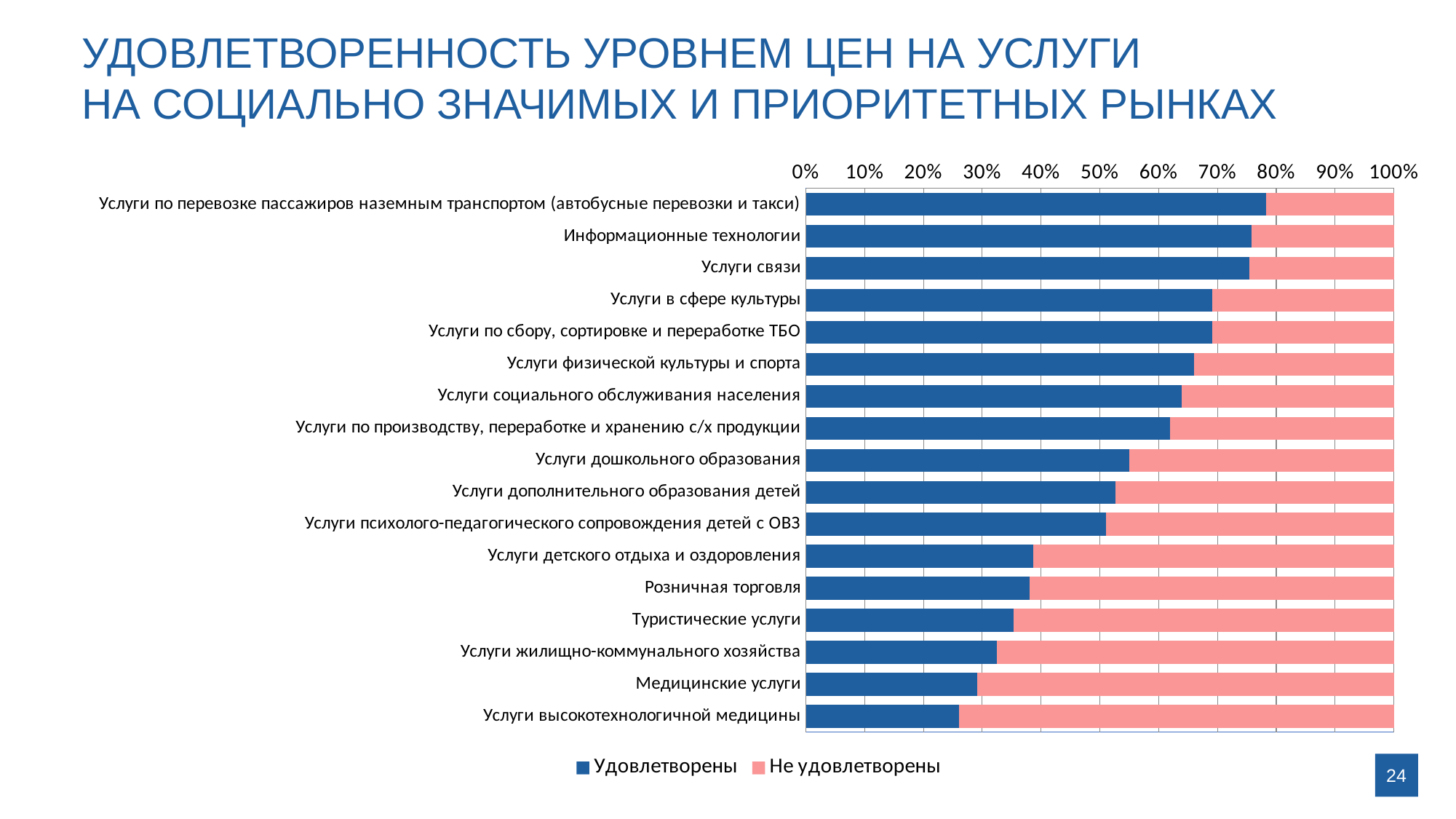

УДОВЛЕТВОРЕННОСТЬ УРОВНЕМ ЦЕН НА УСЛУГИ
НА СОЦИАЛЬНО ЗНАЧИМЫХ И ПРИОРИТЕТНЫХ РЫНКАХ

### Chart

| Category | Удовлетворены | Не удовлетворены |
|---|---|---|
| Услуги по перевозке пассажиров наземным транспортом (автобусные перевозки и такси) | 0.783 | 0.2170000000000003 |
| Информационные технологии | 0.7580000000000013 | 0.24200000000000021 |
| Услуги связи | 0.7540000000000013 | 0.2460000000000003 |
| Услуги в сфере культуры | 0.691 | 0.3090000000000006 |
| Услуги по сбору, сортировке и переработке ТБО | 0.691 | 0.3090000000000006 |
| Услуги физической культуры и спорта | 0.6600000000000016 | 0.34 |
| Услуги социального обслуживания населения | 0.6390000000000013 | 0.3610000000000003 |
| Услуги по производству, переработке и хранению с/х продукции | 0.6190000000000012 | 0.38100000000000067 |
| Услуги дошкольного образования | 0.55 | 0.45 |
| Услуги дополнительного образования детей | 0.526 | 0.4740000000000003 |
| Услуги психолого-педагогического сопровождения детей с ОВЗ | 0.51 | 0.4900000000000003 |
| Услуги детского отдыха и оздоровления | 0.3870000000000007 | 0.6130000000000012 |
| Розничная торговля | 0.38100000000000067 | 0.6190000000000012 |
| Туристические услуги | 0.3530000000000003 | 0.6470000000000014 |
| Услуги жилищно-коммунального хозяйства | 0.3250000000000007 | 0.6750000000000017 |
| Медицинские услуги | 0.2910000000000003 | 0.7090000000000006 |
| Услуги высокотехнологичной медицины | 0.26 | 0.7400000000000012 |
24